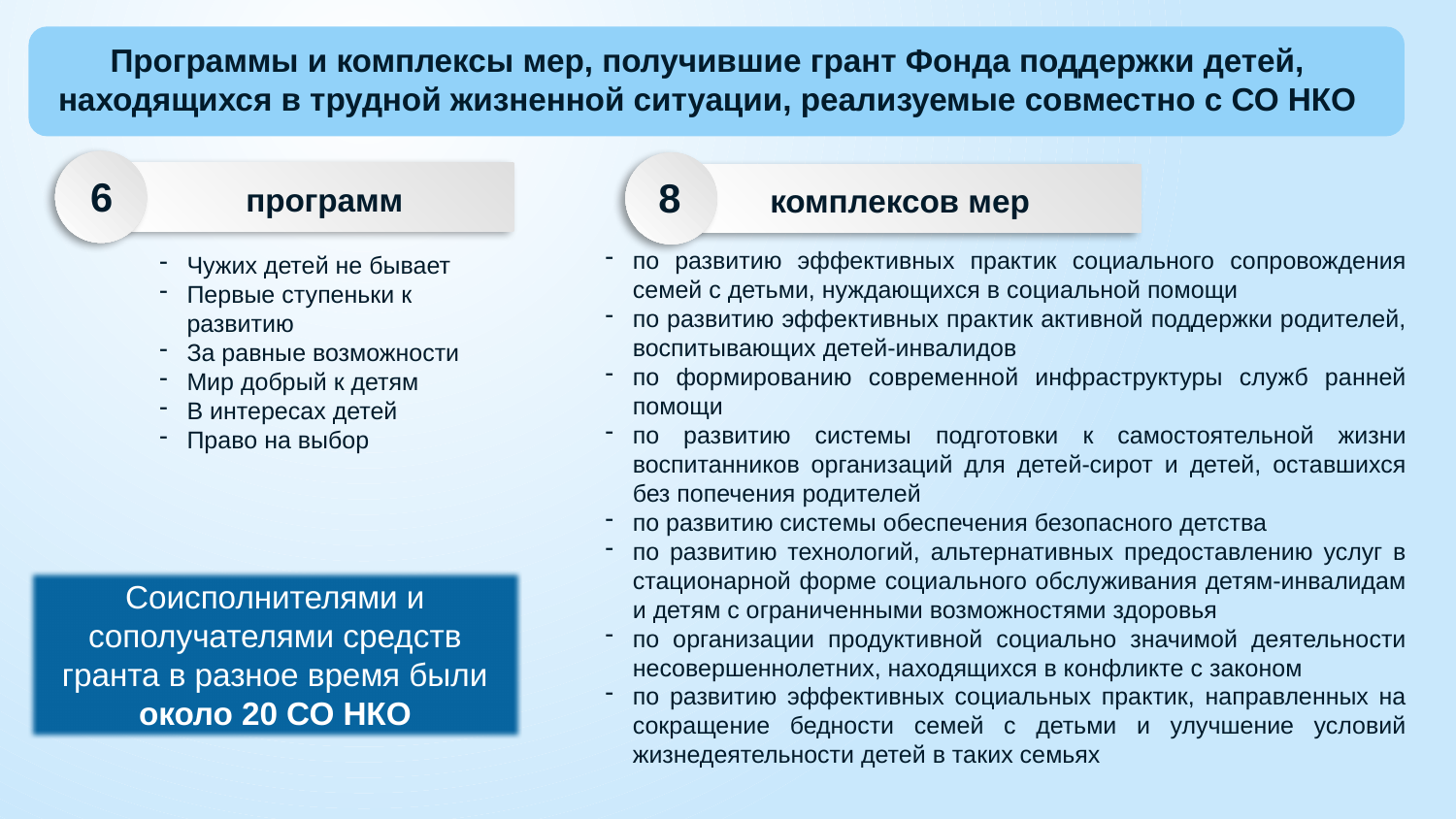

Программы и комплексы мер, получившие грант Фонда поддержки детей, находящихся в трудной жизненной ситуации, реализуемые совместно с СО НКО

6
программ
Чужих детей не бывает
Первые ступеньки к развитию
За равные возможности
Мир добрый к детям
В интересах детей
Право на выбор

8
комплексов мер
по развитию эффективных практик социального сопровождения семей с детьми, нуждающихся в социальной помощи
по развитию эффективных практик активной поддержки родителей, воспитывающих детей-инвалидов
по формированию современной инфраструктуры служб ранней помощи
по развитию системы подготовки к самостоятельной жизни воспитанников организаций для детей-сирот и детей, оставшихся без попечения родителей
по развитию системы обеспечения безопасного детства
по развитию технологий, альтернативных предоставлению услуг в стационарной форме социального обслуживания детям-инвалидам и детям с ограниченными возможностями здоровья
по организации продуктивной социально значимой деятельности несовершеннолетних, находящихся в конфликте с законом
по развитию эффективных социальных практик, направленных на сокращение бедности семей с детьми и улучшение условий жизнедеятельности детей в таких семьях
Соисполнителями и сополучателями средств гранта в разное время были около 20 СО НКО